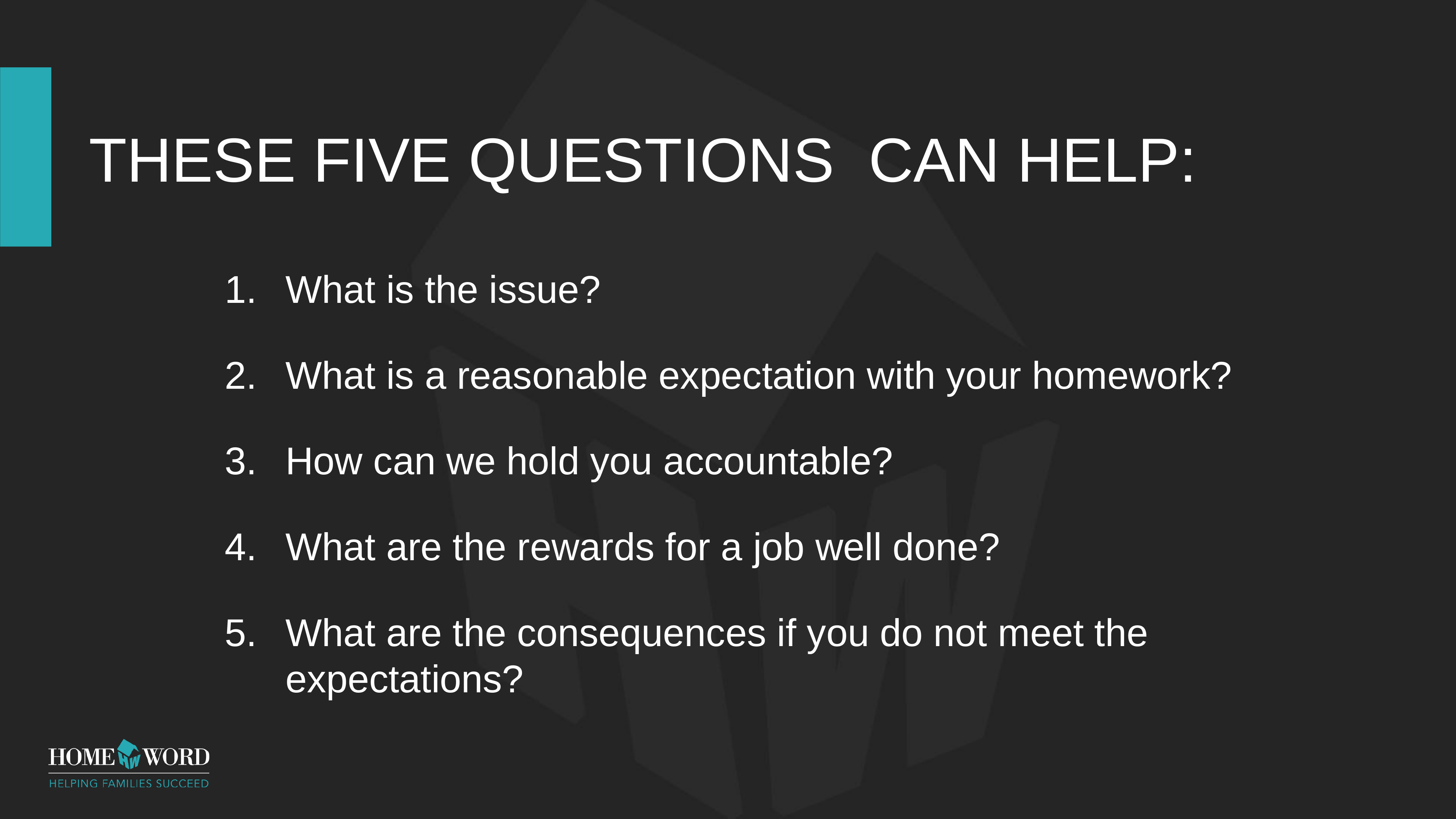

# These five questions  can help:
What is the issue?
What is a reasonable expectation with your homework?
How can we hold you accountable?
What are the rewards for a job well done?
What are the consequences if you do not meet the expectations?